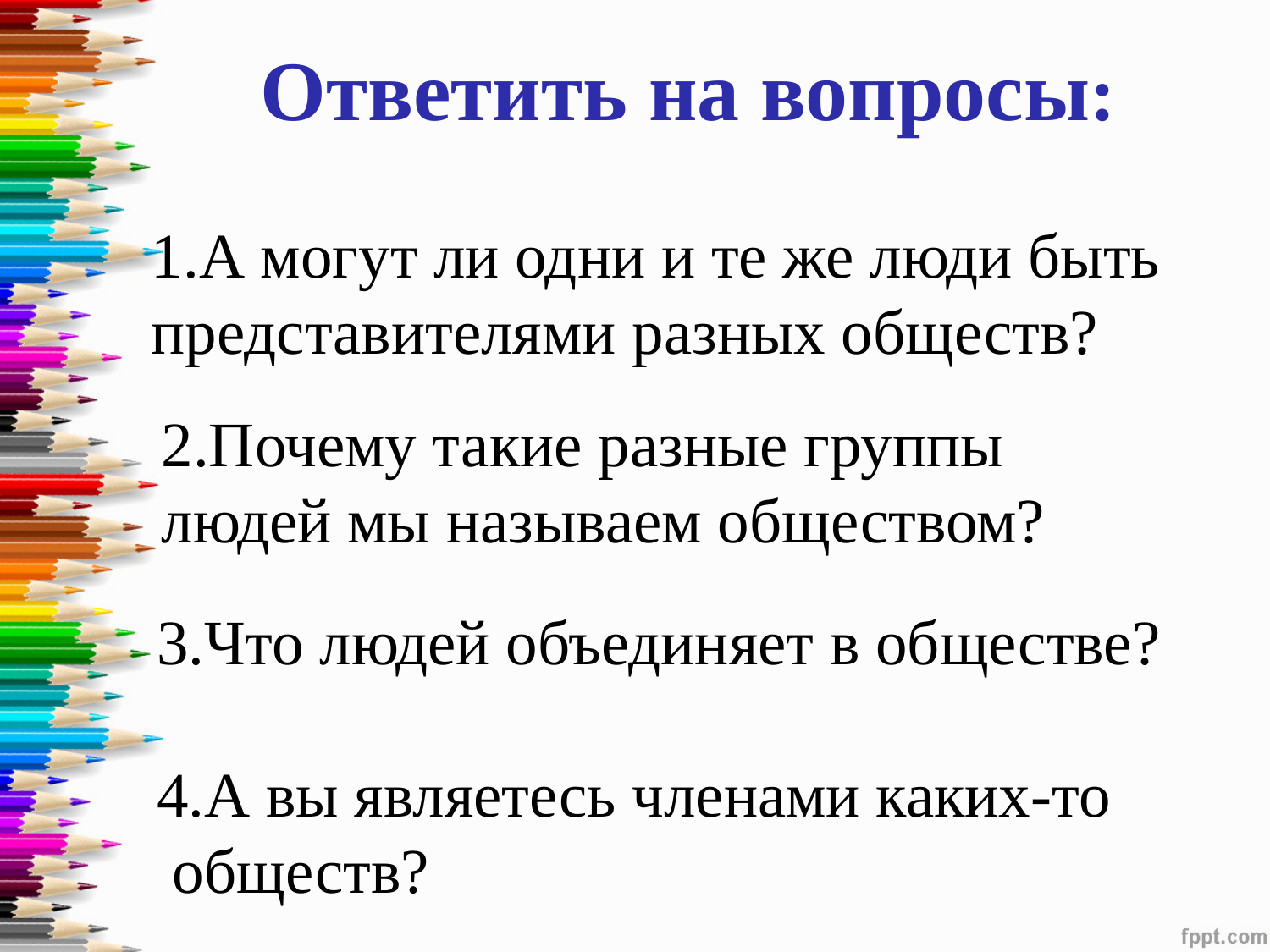

Ответить на вопросы:
1.А могут ли одни и те же люди быть представителями разных обществ?
2.Почему такие разные группы людей мы называем обществом?
3.Что людей объединяет в обществе?

4.А вы являетесь членами каких-то
 обществ?